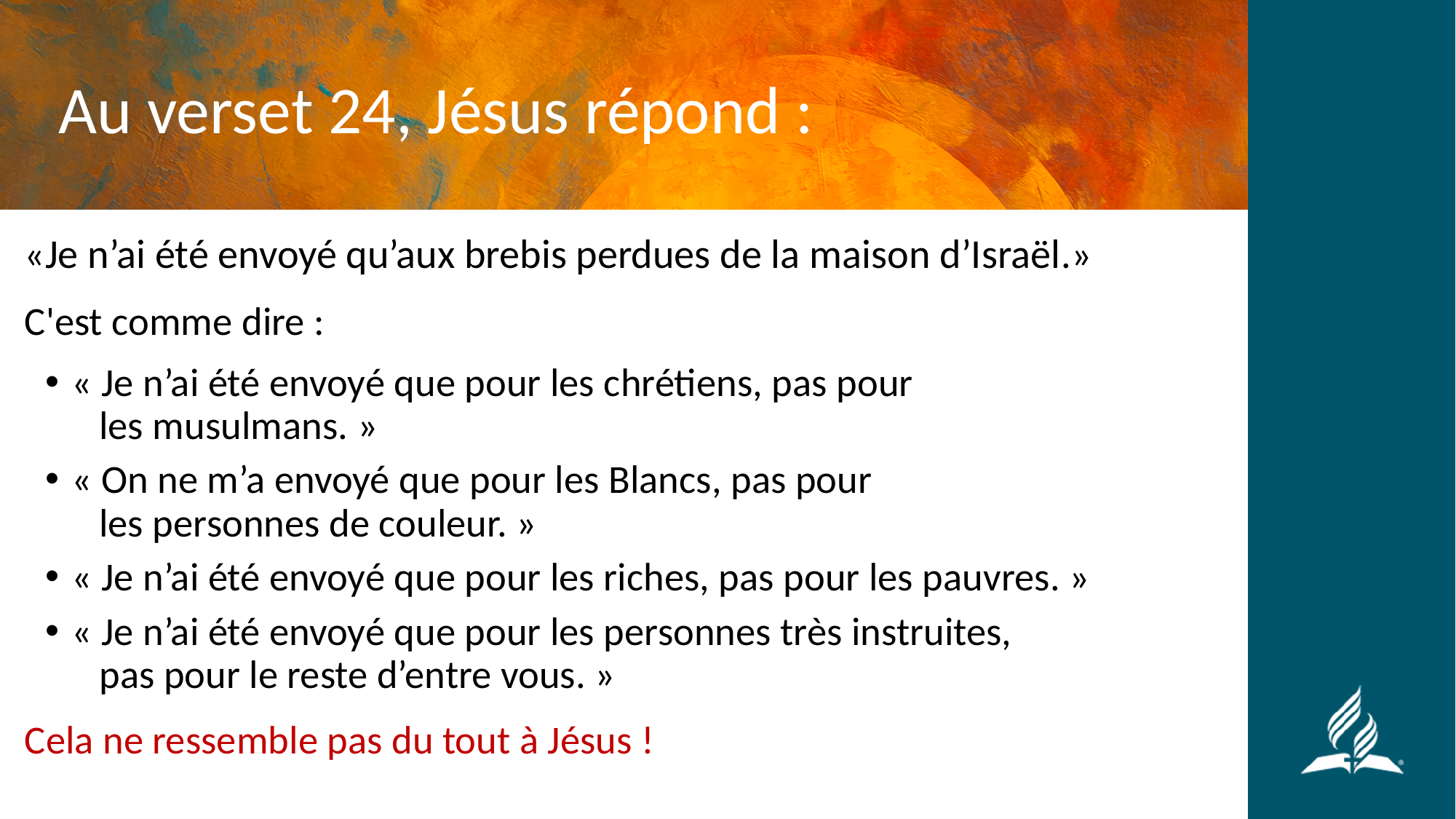

# Au verset 24, Jésus répond :

«Je n’ai été envoyé qu’aux brebis perdues de la maison d’Israël.»
C'est comme dire :
« Je n’ai été envoyé que pour les chrétiens, pas pour
   les musulmans. »
« On ne m’a envoyé que pour les Blancs, pas pour
   les personnes de couleur. »
« Je n’ai été envoyé que pour les riches, pas pour les pauvres. »
« Je n’ai été envoyé que pour les personnes très instruites,
   pas pour le reste d’entre vous. »
Cela ne ressemble pas du tout à Jésus !